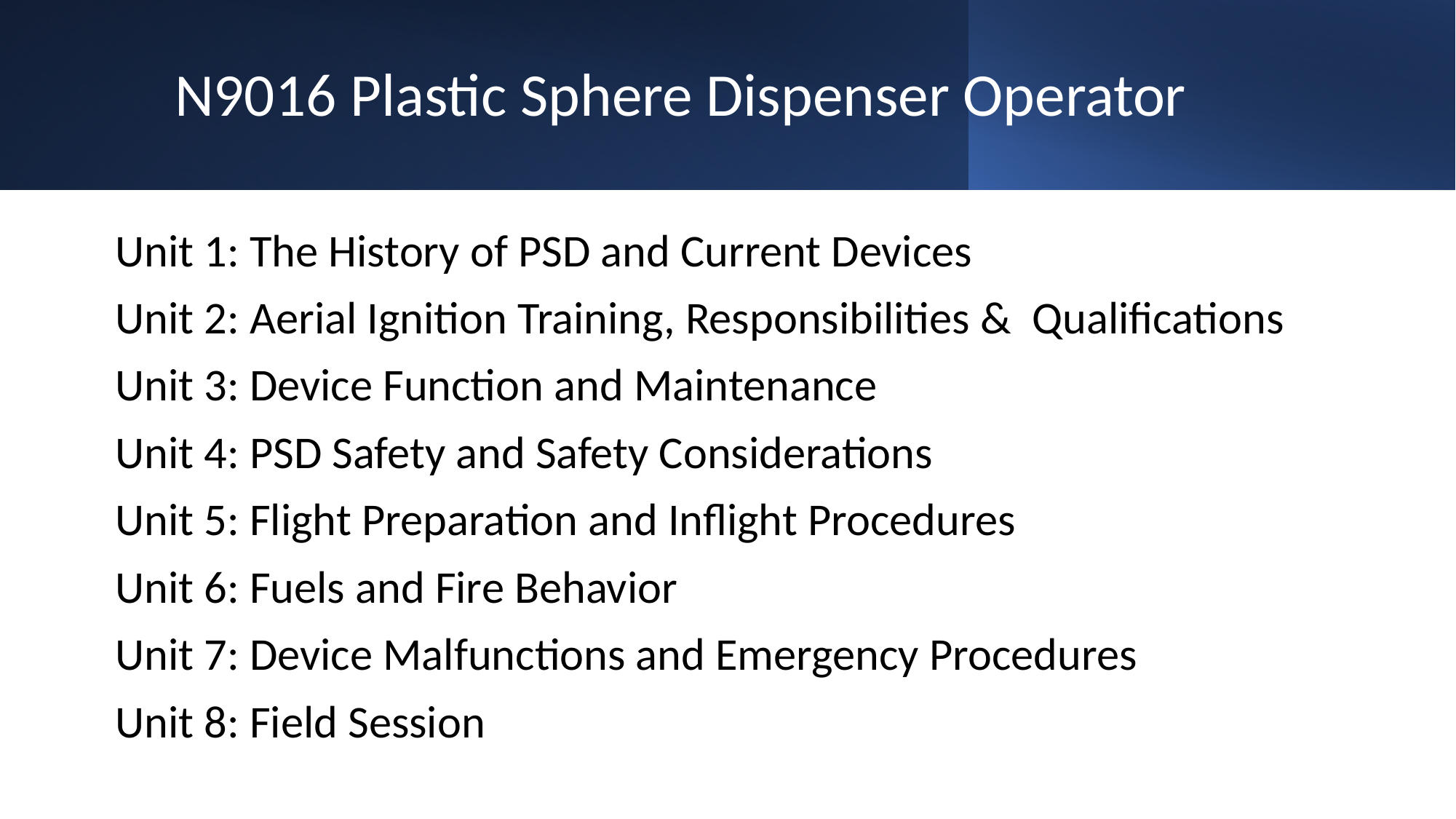

# N9016 Plastic Sphere Dispenser Operator Unit layout

N9016 Plastic Sphere Dispenser Operator
Unit 1: The History of PSD and Current Devices
Unit 2: Aerial Ignition Training, Responsibilities &  Qualifications
Unit 3: Device Function and Maintenance
Unit 4: PSD Safety and Safety Considerations
Unit 5: Flight Preparation and Inflight Procedures
Unit 6: Fuels and Fire Behavior
Unit 7: Device Malfunctions and Emergency Procedures
Unit 8: Field Session